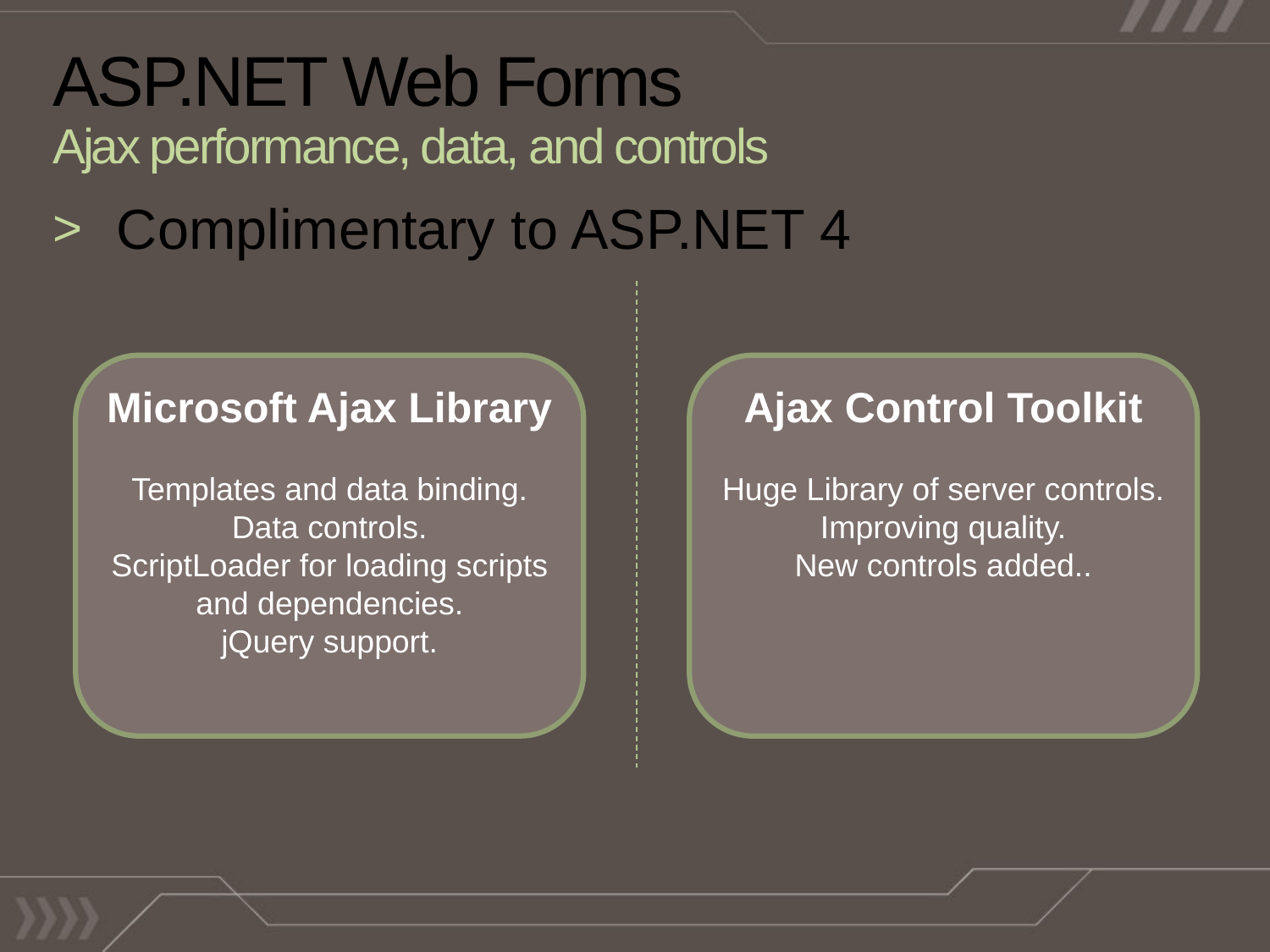

# ASP.NET Web Forms Ajax performance, data, and controls
Complimentary to ASP.NET 4
Microsoft Ajax Library

Templates and data binding.
Data controls.
ScriptLoader for loading scripts and dependencies.
jQuery support.
Ajax Control Toolkit

Huge Library of server controls.
Improving quality.
New controls added..